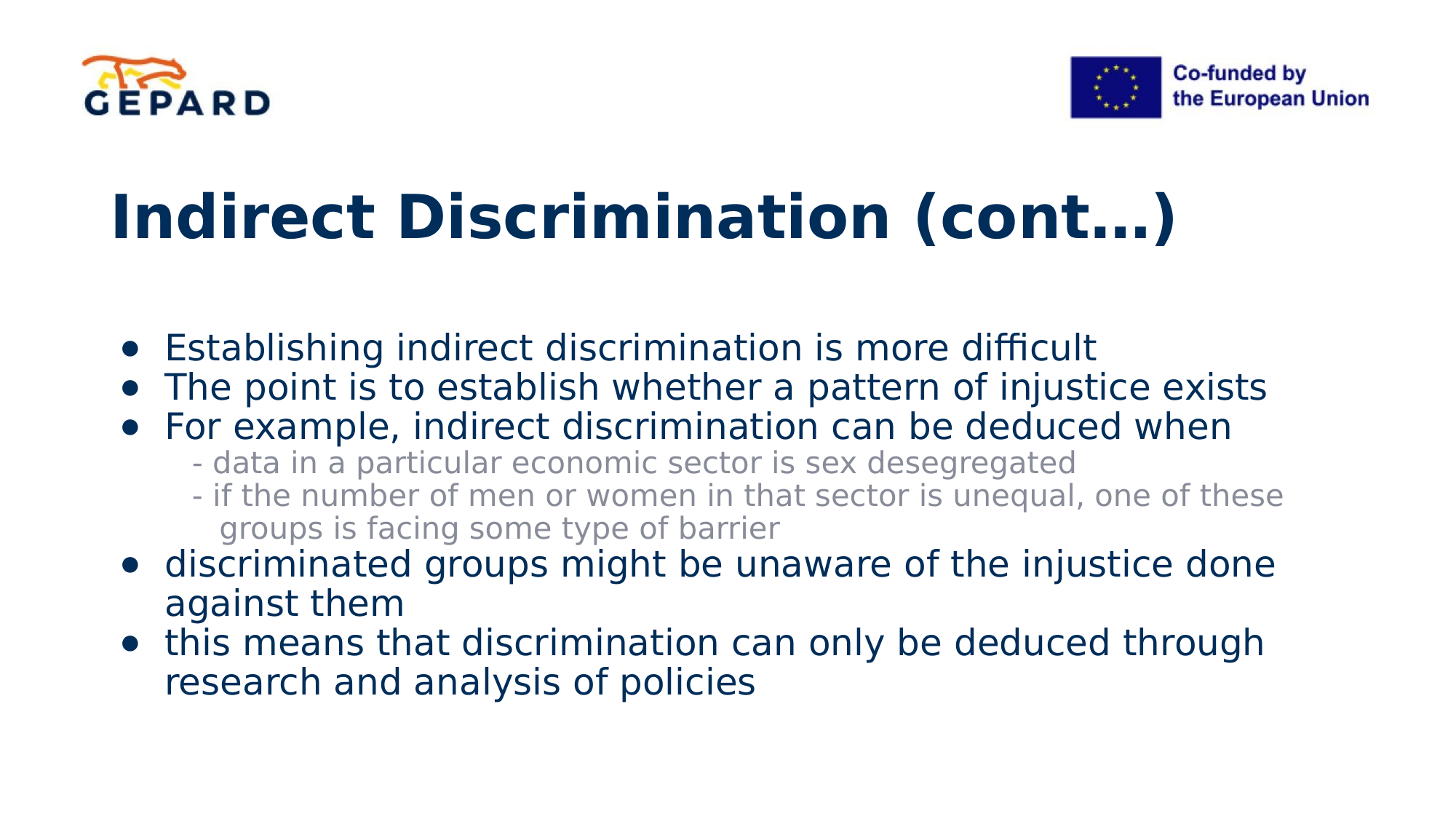

# Indirect Discrimination (cont…)
Establishing indirect discrimination is more difficult
The point is to establish whether a pattern of injustice exists
For example, indirect discrimination can be deduced when
- data in a particular economic sector is sex desegregated
- if the number of men or women in that sector is unequal, one of these groups is facing some type of barrier
discriminated groups might be unaware of the injustice done against them
this means that discrimination can only be deduced through research and analysis of policies